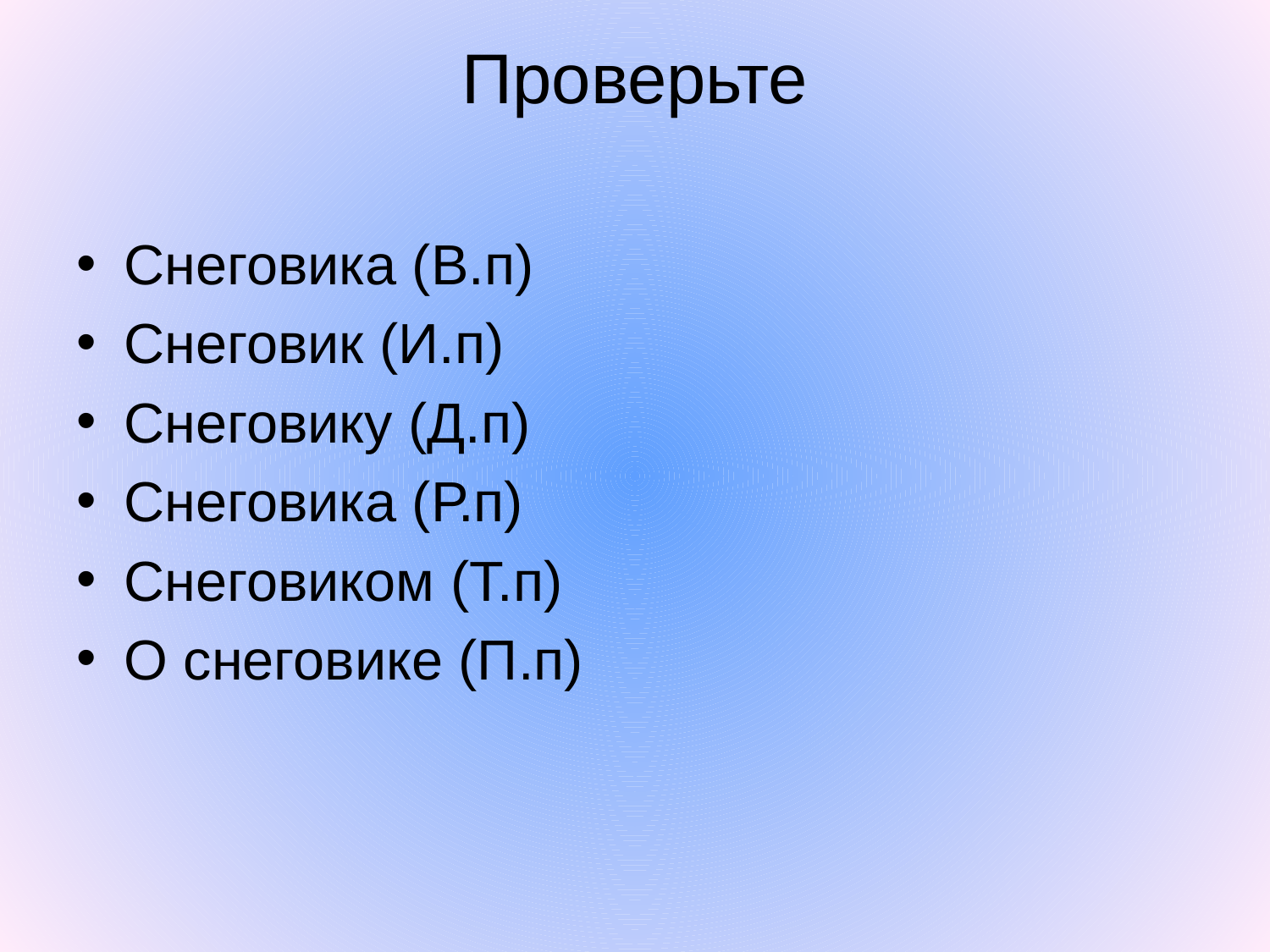

# Проверьте
Снеговика (В.п)
Снеговик (И.п)
Снеговику (Д.п)
Снеговика (Р.п)
Снеговиком (Т.п)
О снеговике (П.п)